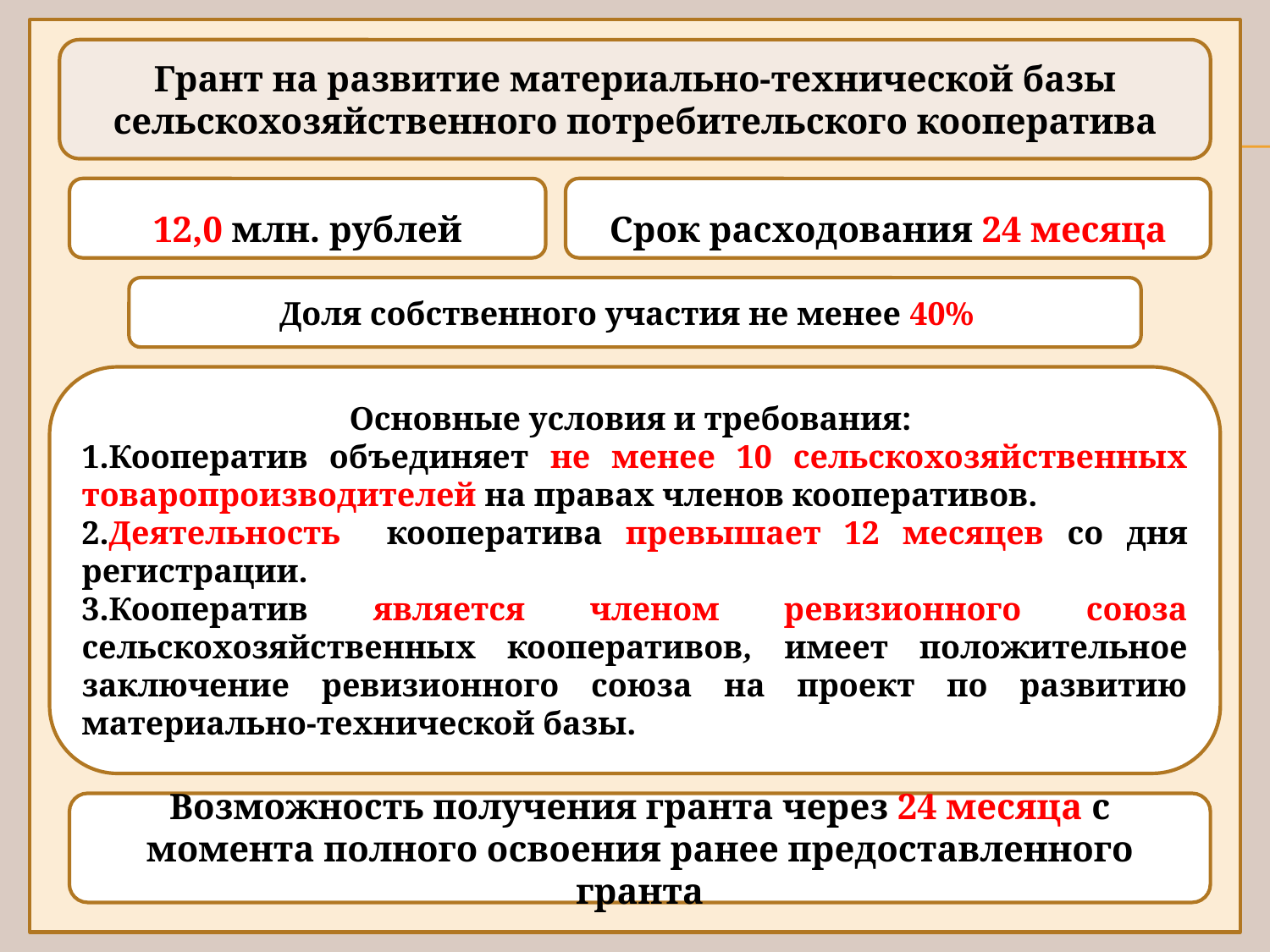

Грант на развитие материально-технической базы сельскохозяйственного потребительского кооператива

12,0 млн. рублей
Срок расходования 24 месяца
Доля собственного участия не менее 40%

Основные условия и требования:
1.Кооператив объединяет не менее 10 сельскохозяйственных товаропроизводителей на правах членов кооперативов.
2.Деятельность  кооператива превышает 12 месяцев со дня регистрации.
3.Кооператив является членом ревизионного союза сельскохозяйственных кооперативов, имеет положительное заключение ревизионного союза на проект по развитию материально-технической базы.

Возможность получения гранта через 24 месяца с момента полного освоения ранее предоставленного гранта